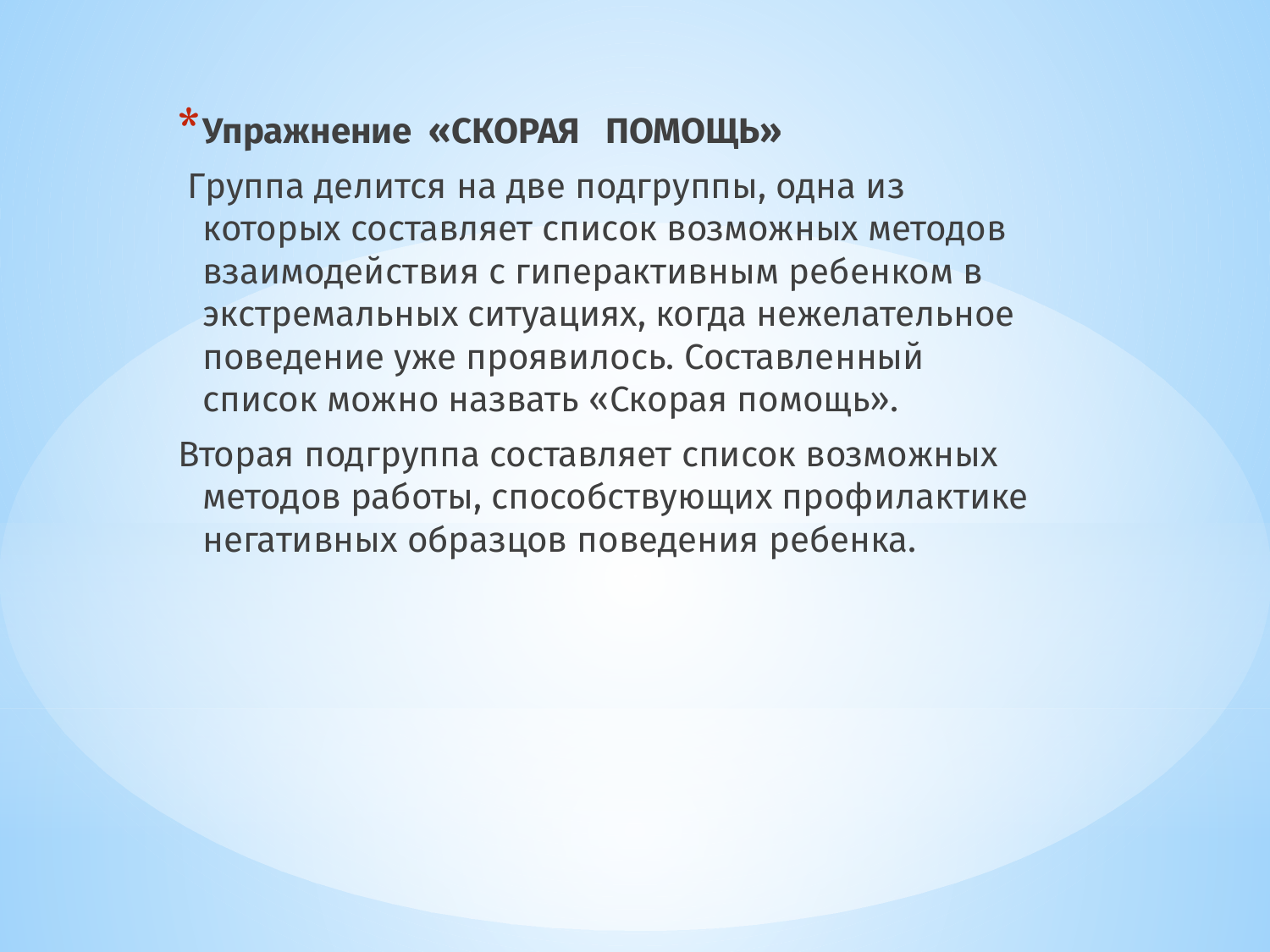

Упражнение  «СКОРАЯ   ПОМОЩЬ»
 Группа делится на две подгруппы, одна из которых составляет список возможных методов взаимодействия с гиперактивным ребенком в экстремальных ситуациях, когда нежелательное поведение уже проявилось. Составленный список можно назвать «Скорая помощь».
Вторая подгруппа составляет список возможных методов работы, способствующих профилактике негативных образцов поведения ребенка.